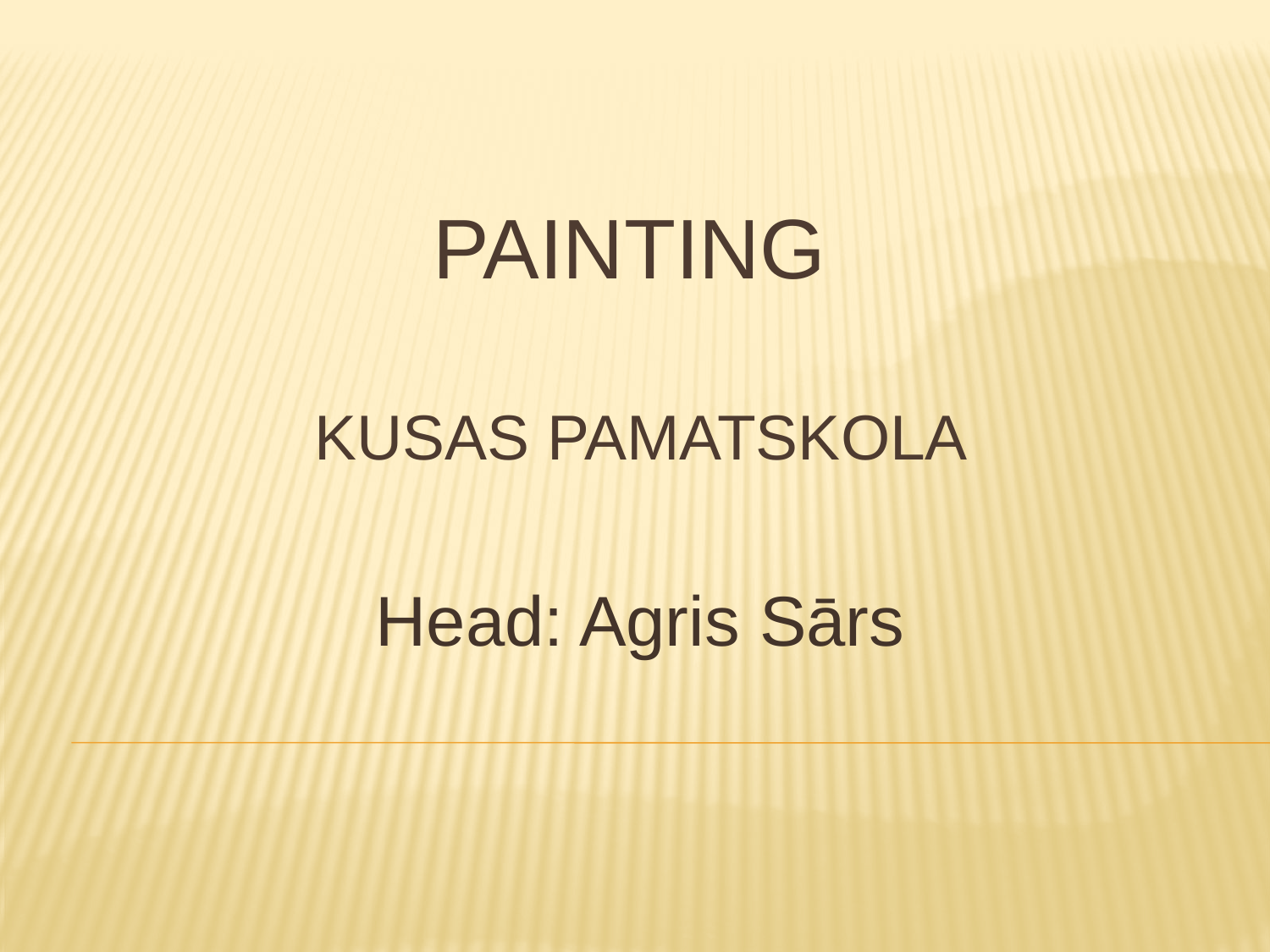

# painting kusas pamatskola
Head: Agris Sārs